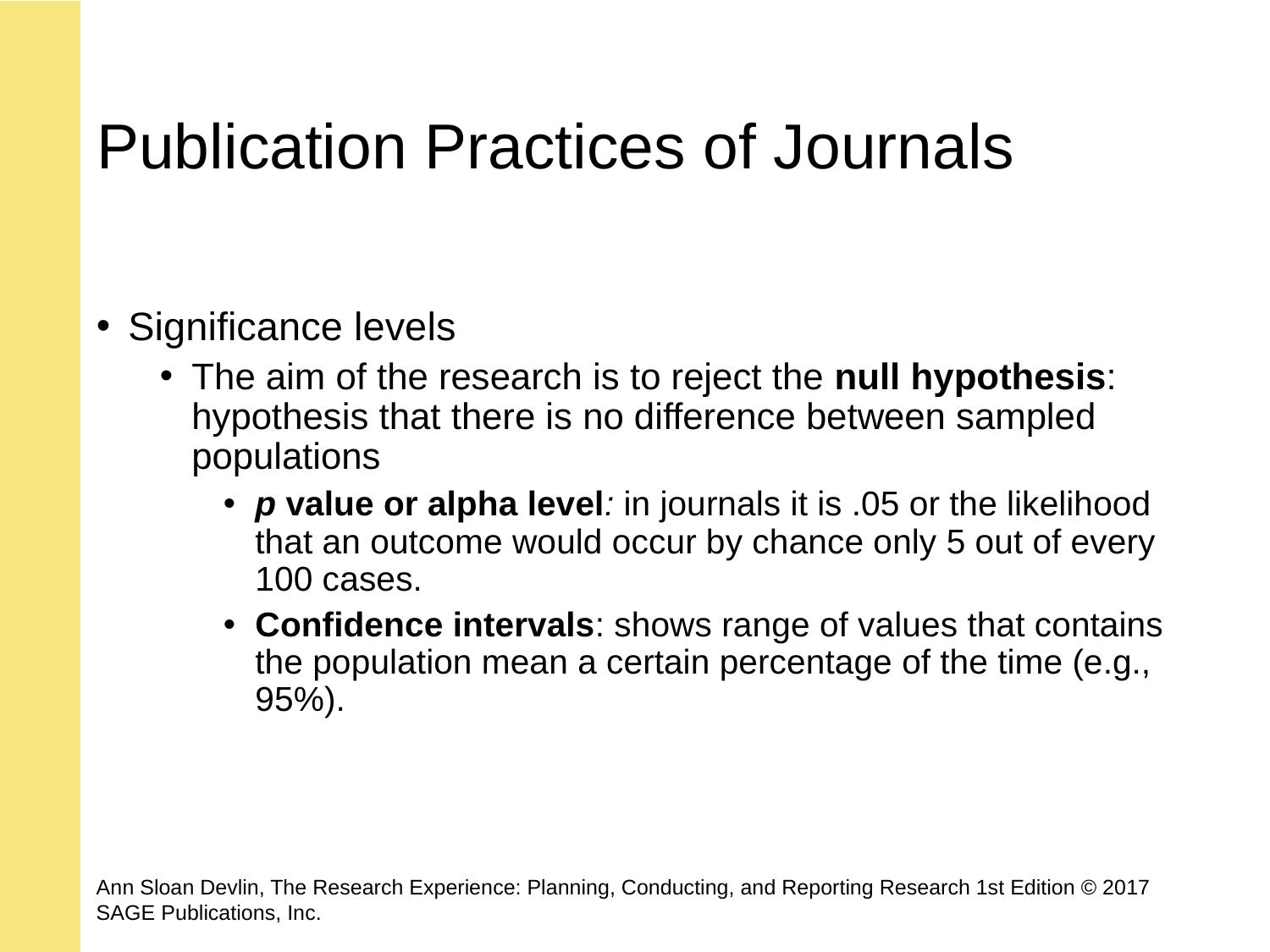

# Publication Practices of Journals
Significance levels
The aim of the research is to reject the null hypothesis: hypothesis that there is no difference between sampled populations
p value or alpha level: in journals it is .05 or the likelihood that an outcome would occur by chance only 5 out of every 100 cases.
Confidence intervals: shows range of values that contains the population mean a certain percentage of the time (e.g., 95%).